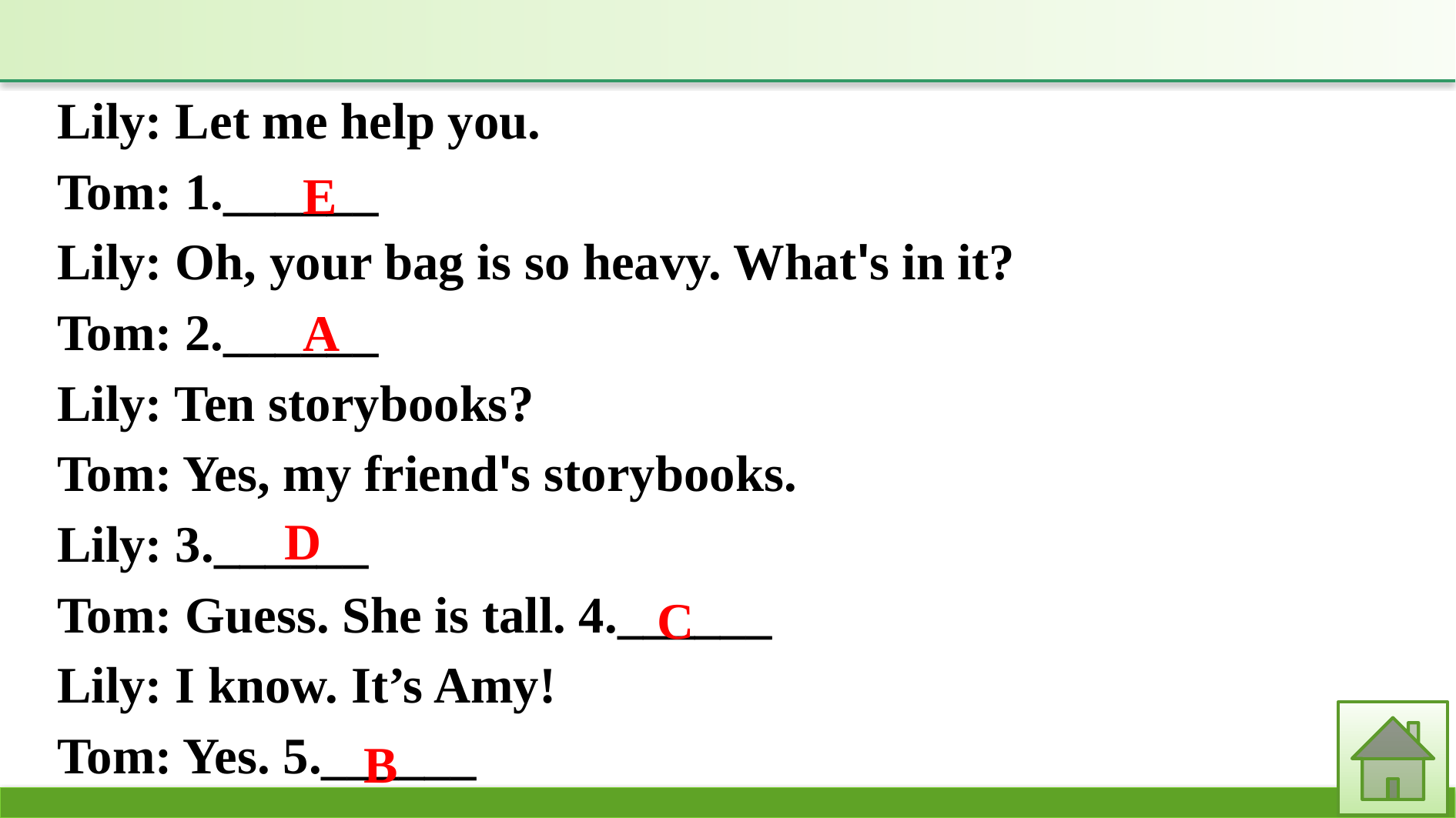

Lily: Let me help you.
Tom: 1.______
Lily: Oh, your bag is so heavy. What's in it?
Tom: 2.______
Lily: Ten storybooks?
Tom: Yes, my friend's storybooks.
Lily: 3.______
Tom: Guess. She is tall. 4.______
Lily: I know. It’s Amy!
Tom: Yes. 5.______
E
A
D
C
B